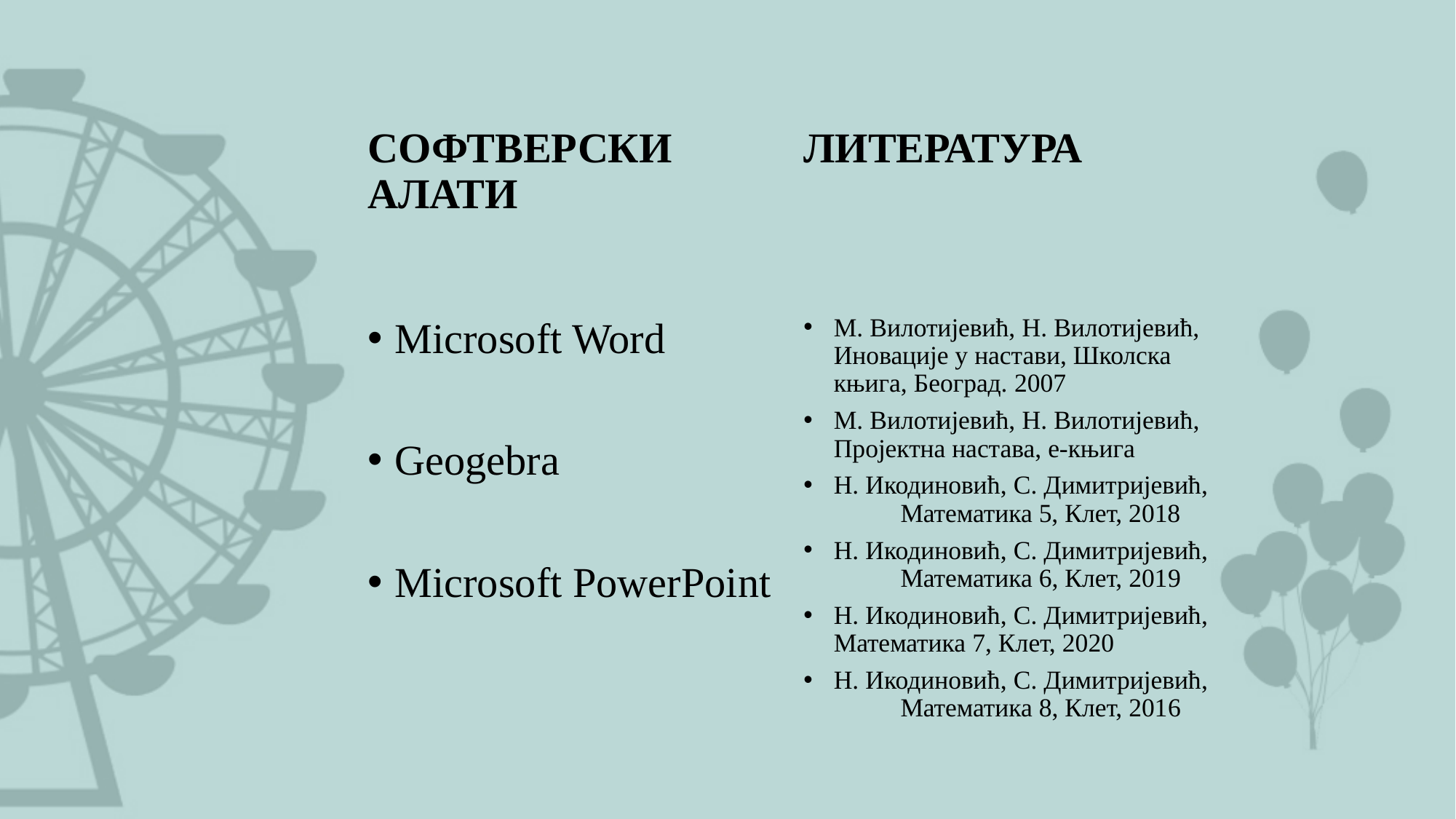

СОФТВЕРСКИ АЛАТИ
ЛИТЕРАТУРА
М. Вилотијевић, Н. Вилотијевић, Иновације у настави, Школска књига, Београд. 2007
М. Вилотијевић, Н. Вилотијевић, Пројектна настава, е-књига
Н. Икодиновић, С. Димитријевић,	Математика 5, Клет, 2018
Н. Икодиновић, С. Димитријевић,	Математика 6, Клет, 2019
Н. Икодиновић, С. Димитријевић, Математика 7, Клет, 2020
Н. Икодиновић, С. Димитријевић,	Математика 8, Клет, 2016

Microsoft Word

Geogebra

Microsoft PowerPoint